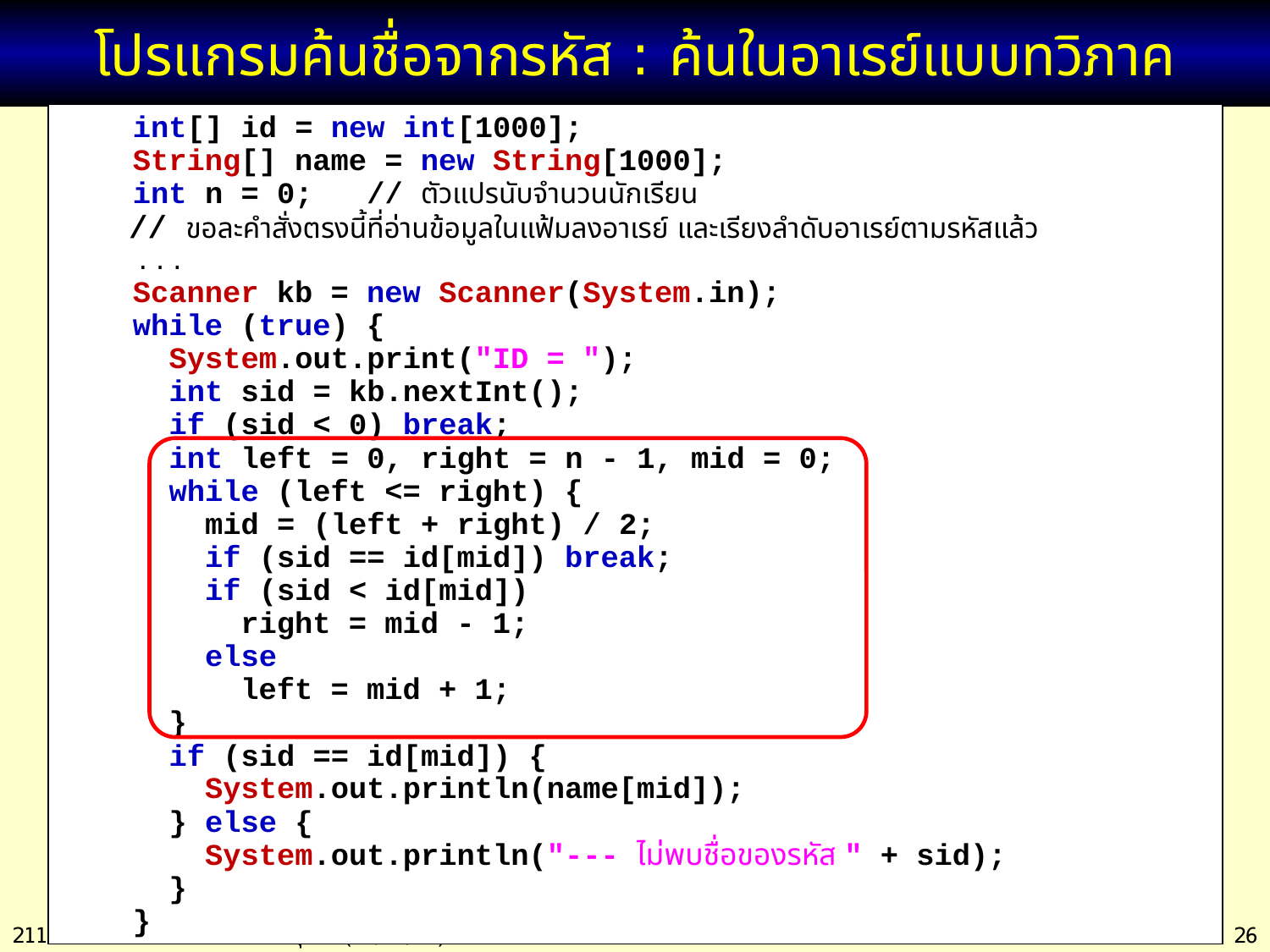

# โปรแกรมค้นชื่อจากรหัส : ค้นในอาเรย์แบบทวิภาค
    int[] id = new int[1000];
    String[] name = new String[1000];
    int n = 0;   // ตัวแปรนับจำนวนนักเรียน
    // ขอละคำสั่งตรงนี้ที่อ่านข้อมูลในแฟ้มลงอาเรย์ และเรียงลำดับอาเรย์ตามรหัสแล้ว
         . . .
    Scanner kb = new Scanner(System.in);
    while (true) {
      System.out.print("ID = ");
      int sid = kb.nextInt();
      if (sid < 0) break;
      int left = 0, right = n - 1, mid = 0;
      while (left <= right) {
        mid = (left + right) / 2;
        if (sid == id[mid]) break;
        if (sid < id[mid])
          right = mid - 1;
        else
          left = mid + 1;
      }
      if (sid == id[mid]) {
        System.out.println(name[mid]);
      } else {
        System.out.println("--- ไม่พบชื่อของรหัส " + sid);
      }
    }